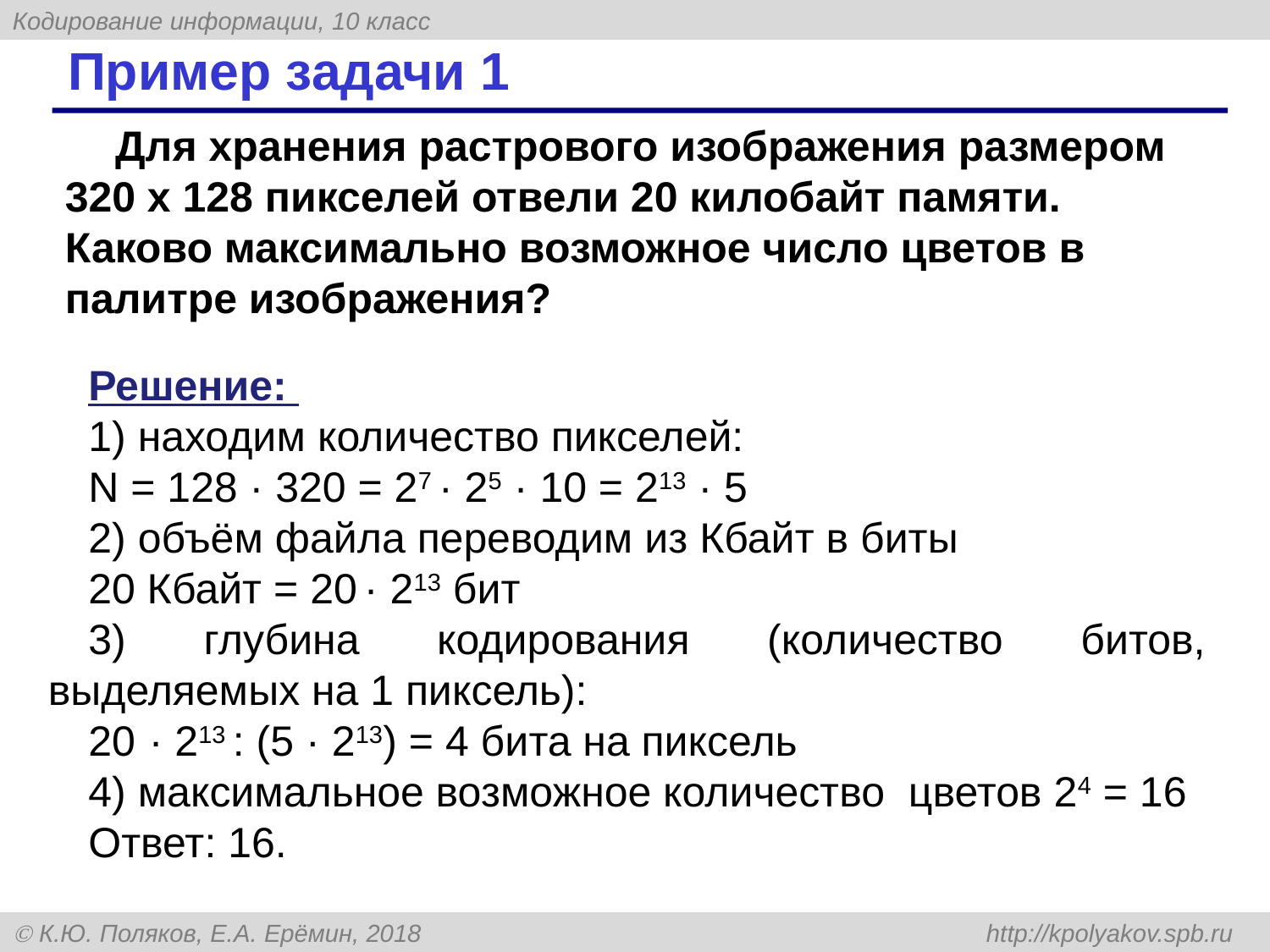

# Пример задачи 1
Для хранения растрового изображения размером 320 x 128 пикселей отвели 20 килобайт памяти. Каково максимально возможное число цветов в палитре изображения?
Решение:
1) находим количество пикселей:
N = 128 · 320 = 27 · 25 · 10 = 213 · 5
2) объём файла переводим из Кбайт в биты
20 Кбайт = 20 · 213 бит
3) глубина кодирования (количество битов, выделяемых на 1 пиксель):
20  · 213 : (5 · 213) = 4 бита на пиксель
4) максимальное возможное количество  цветов 24 = 16
Ответ: 16.